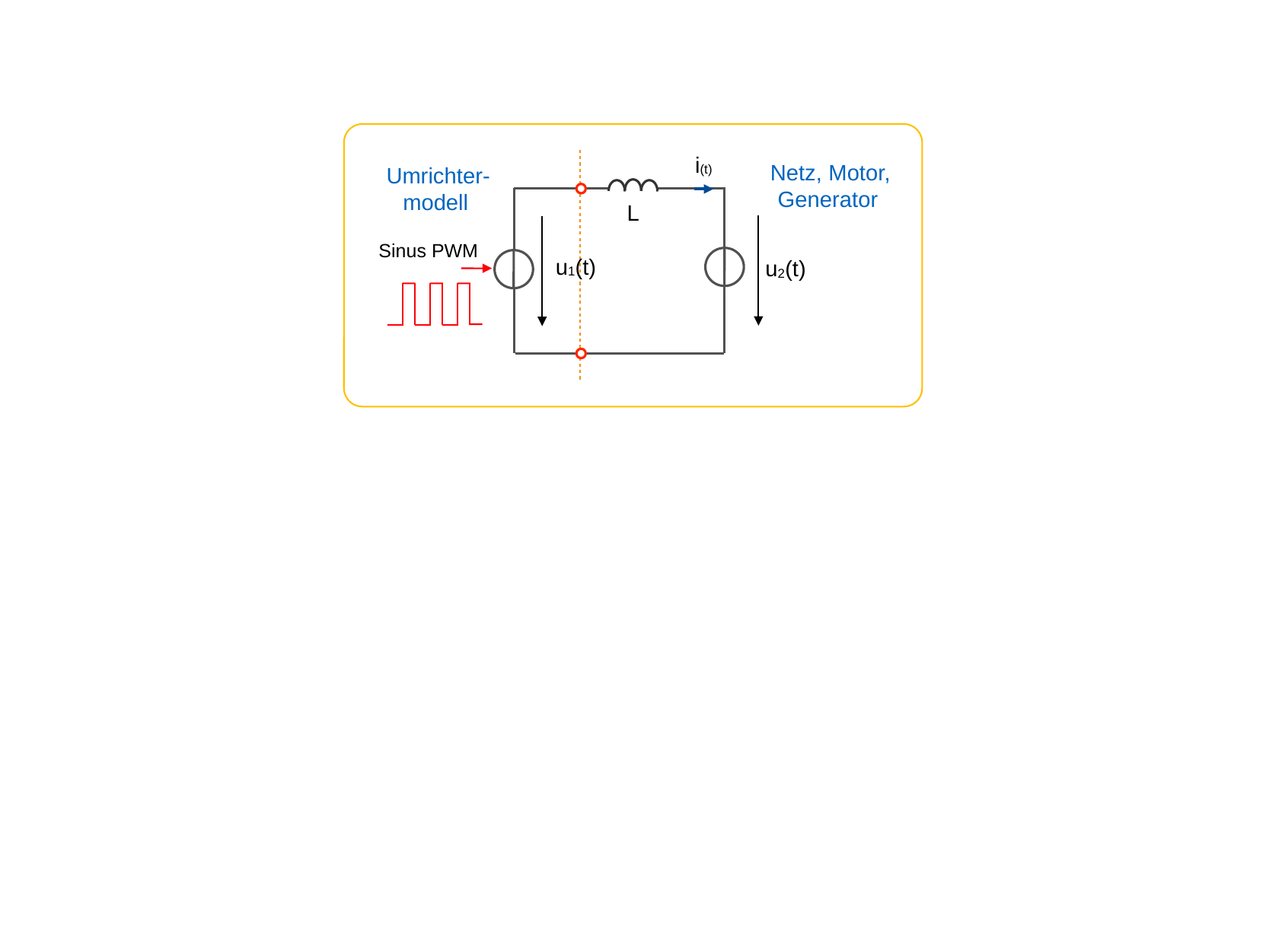

i(t)

Netz, Motor, Generator
Umrichter-modell

L

Sinus PWM
u1(t)

u2(t)